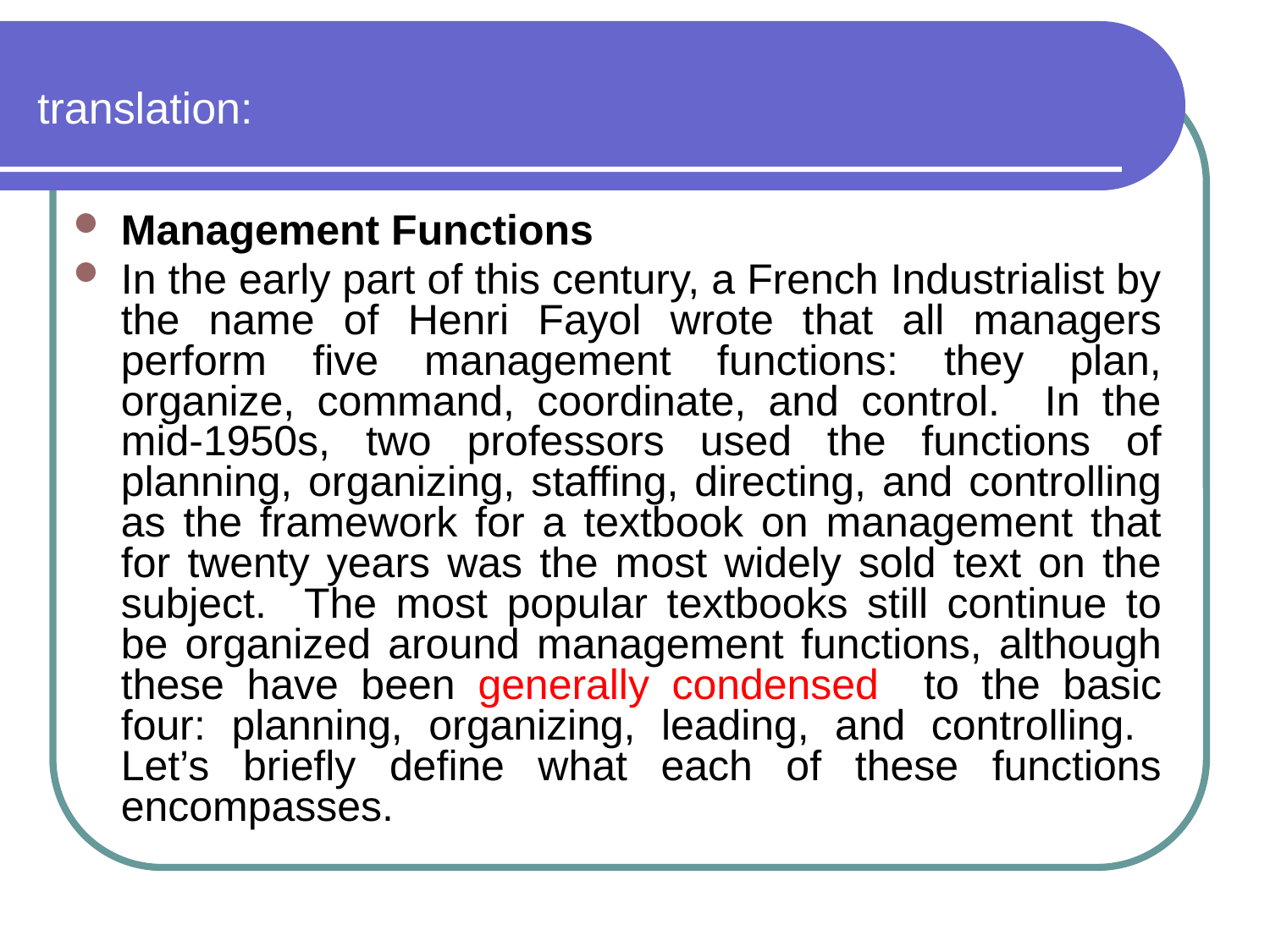

translation:
Management Functions
In the early part of this century, a French Industrialist by the name of Henri Fayol wrote that all managers perform five management functions: they plan, organize, command, coordinate, and control.  In the mid-1950s, two professors used the functions of planning, organizing, staffing, directing, and controlling as the framework for a textbook on management that for twenty years was the most widely sold text on the subject.  The most popular textbooks still continue to be organized around management functions, although these have been generally condensed  to the basic four: planning, organizing, leading, and controlling.  Let’s briefly define what each of these functions encompasses.